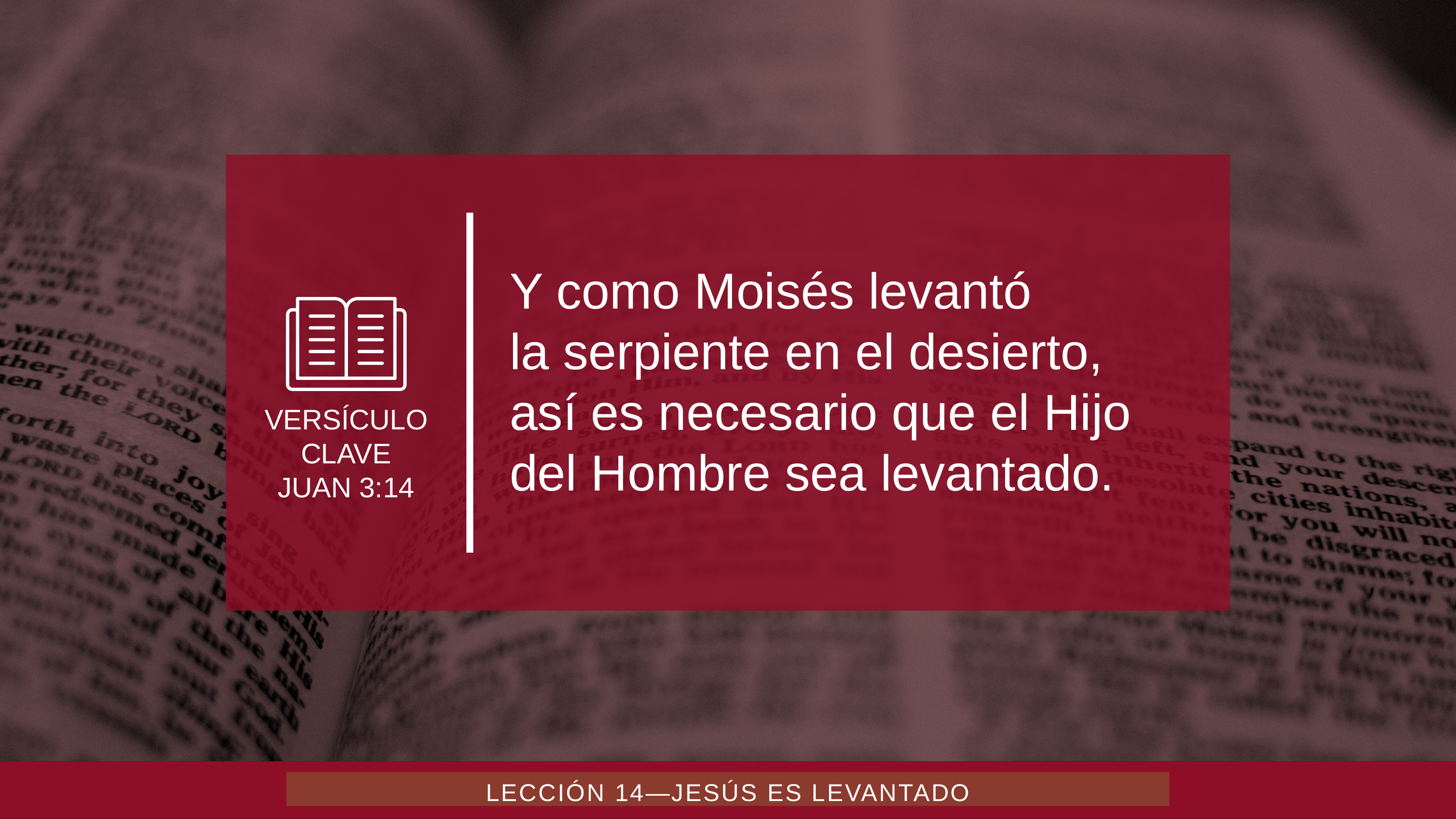

Y como Moisés levantó
la serpiente en el desierto,
así es necesario que el Hijo
del Hombre sea levantado.